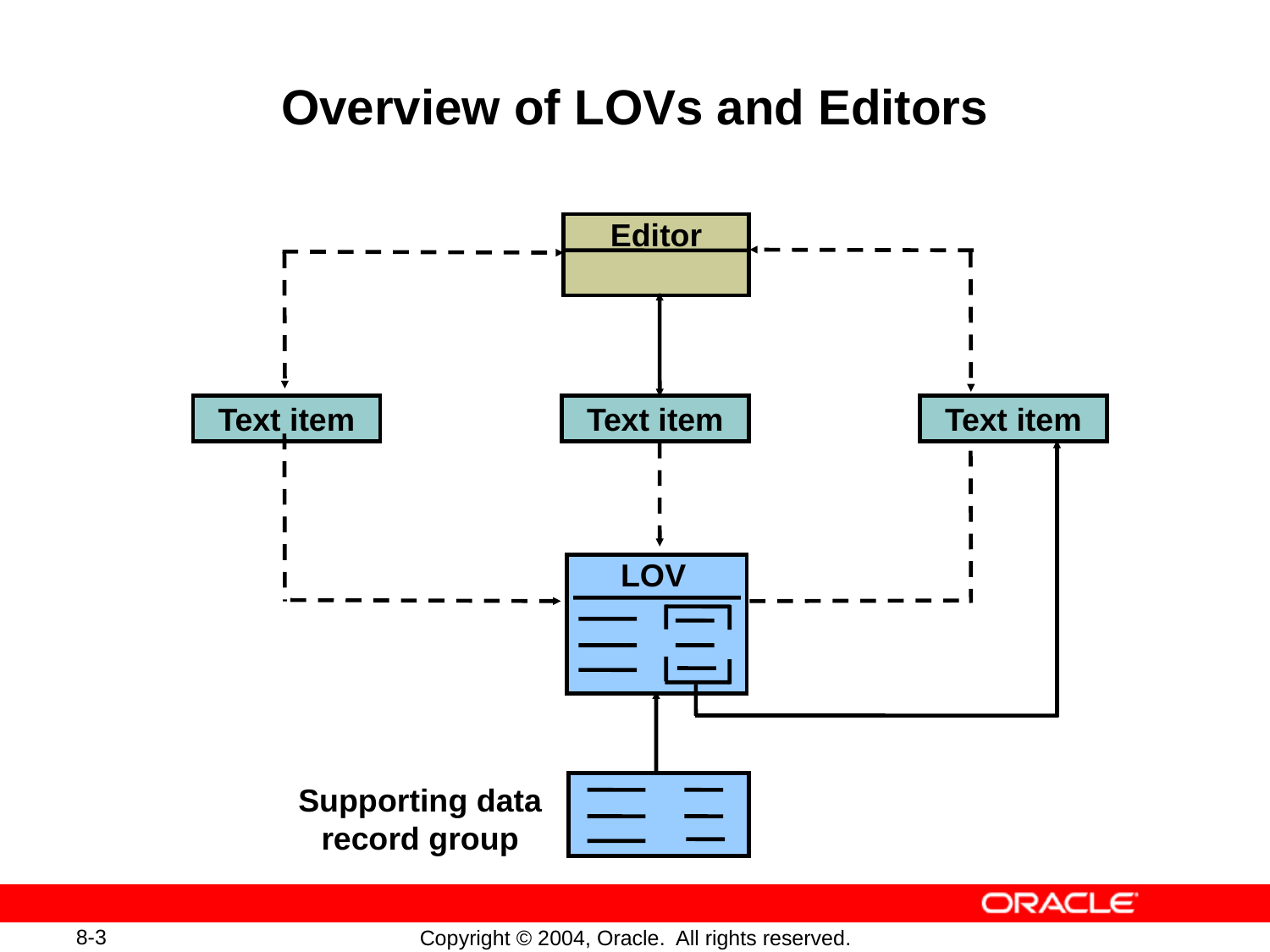

# Overview of LOVs and Editors
Editor

Text item
Text item
Text item

LOV

Supporting data
record group